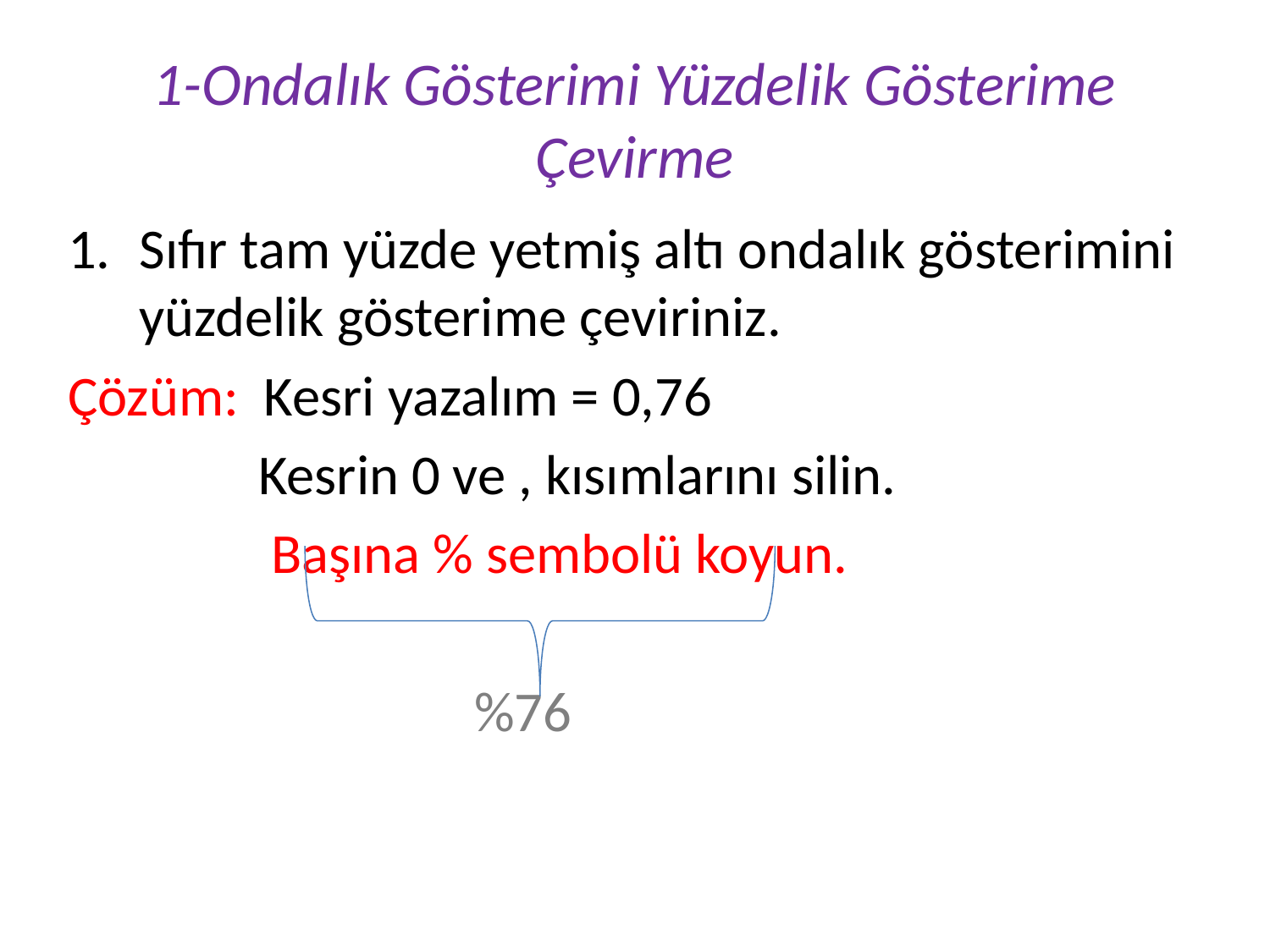

# 1-Ondalık Gösterimi Yüzdelik Gösterime Çevirme
Sıfır tam yüzde yetmiş altı ondalık gösterimini yüzdelik gösterime çeviriniz.
Çözüm:  Kesri yazalım = 0,76
               Kesrin 0 ve , kısımlarını silin.
                Başına % sembolü koyun.

                                %76